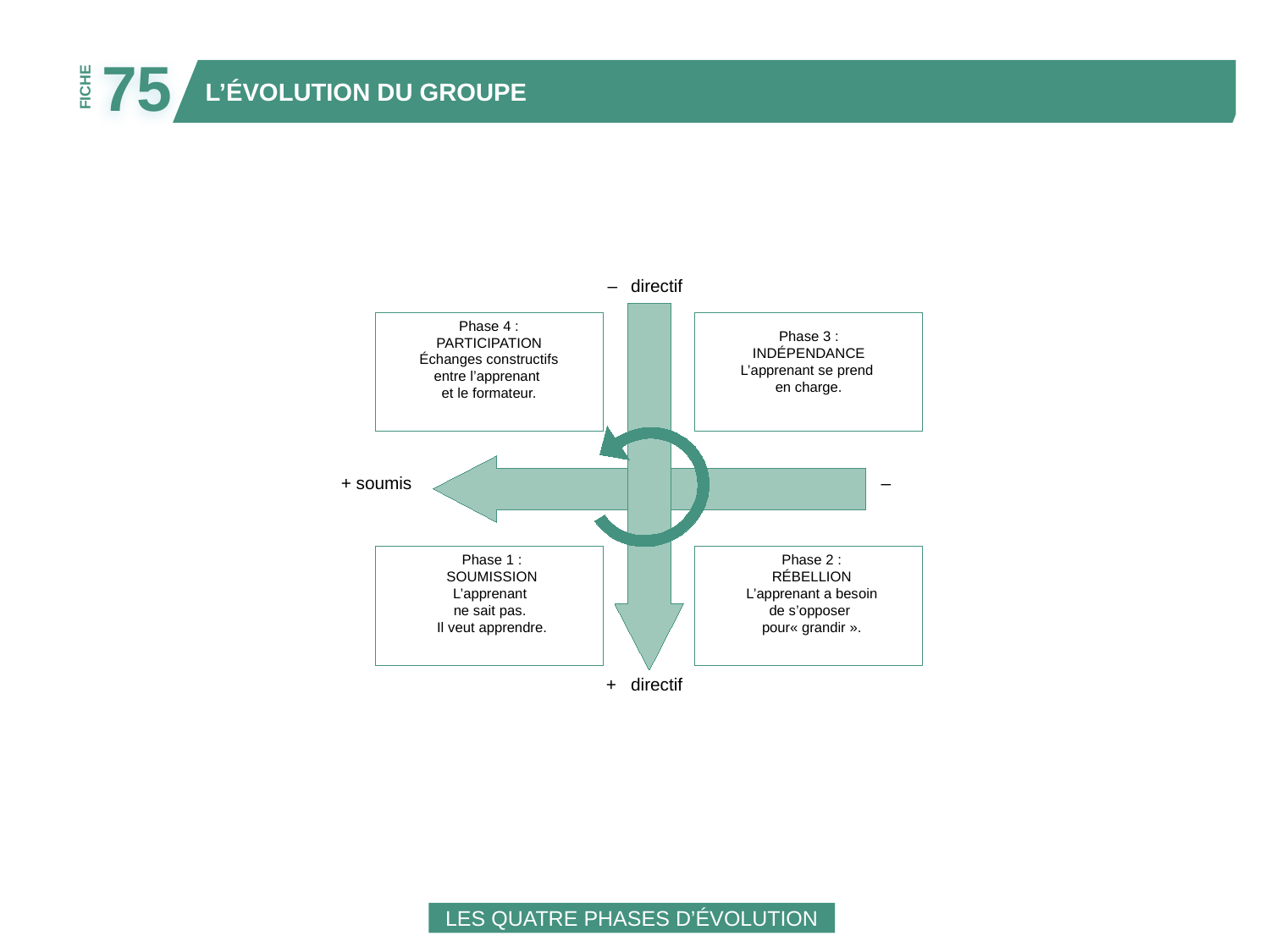

75

L’ÉVOLUTION DU GROUPE
FICHE
–
directif

Phase 4 :
PARTICIPATION
Échanges constructifs
entre l’apprenant
et le formateur.
Phase 3 :
INDÉPENDANCE
L’apprenant se prend
en charge.

+ soumis
–

Phase 1 :
SOUMISSION
L’apprenant
ne sait pas.
Il veut apprendre.
Phase 2 :
RÉBELLION
L’apprenant a besoin
de s’opposer
pour« grandir ».
+
directif
LES QUATRE PHASES D’ÉVOLUTION